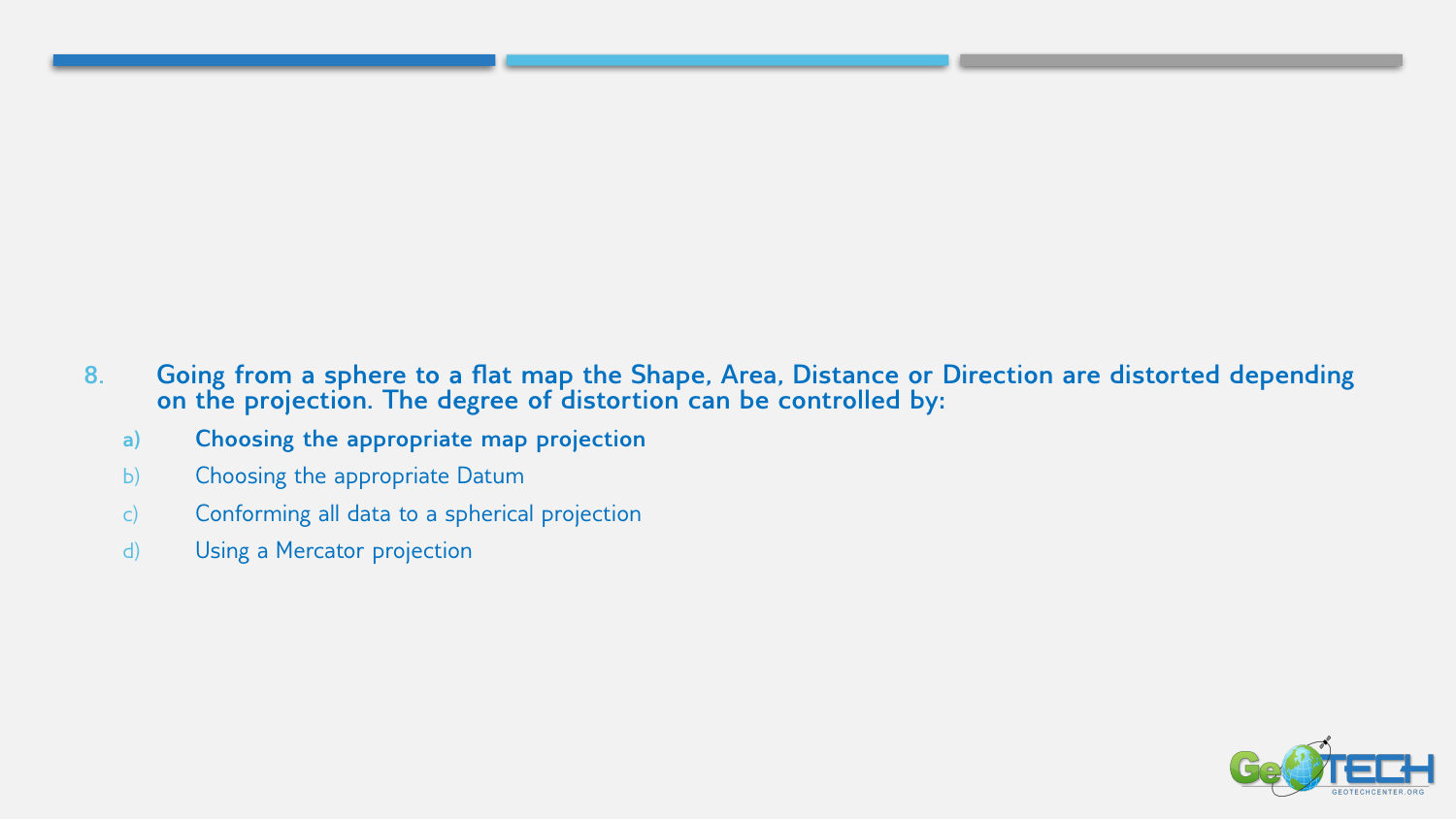

#
Going from a sphere to a flat map the Shape, Area, Distance or Direction are distorted depending on the projection. The degree of distortion can be controlled by:
Choosing the appropriate map projection
Choosing the appropriate Datum
Conforming all data to a spherical projection
Using a Mercator projection